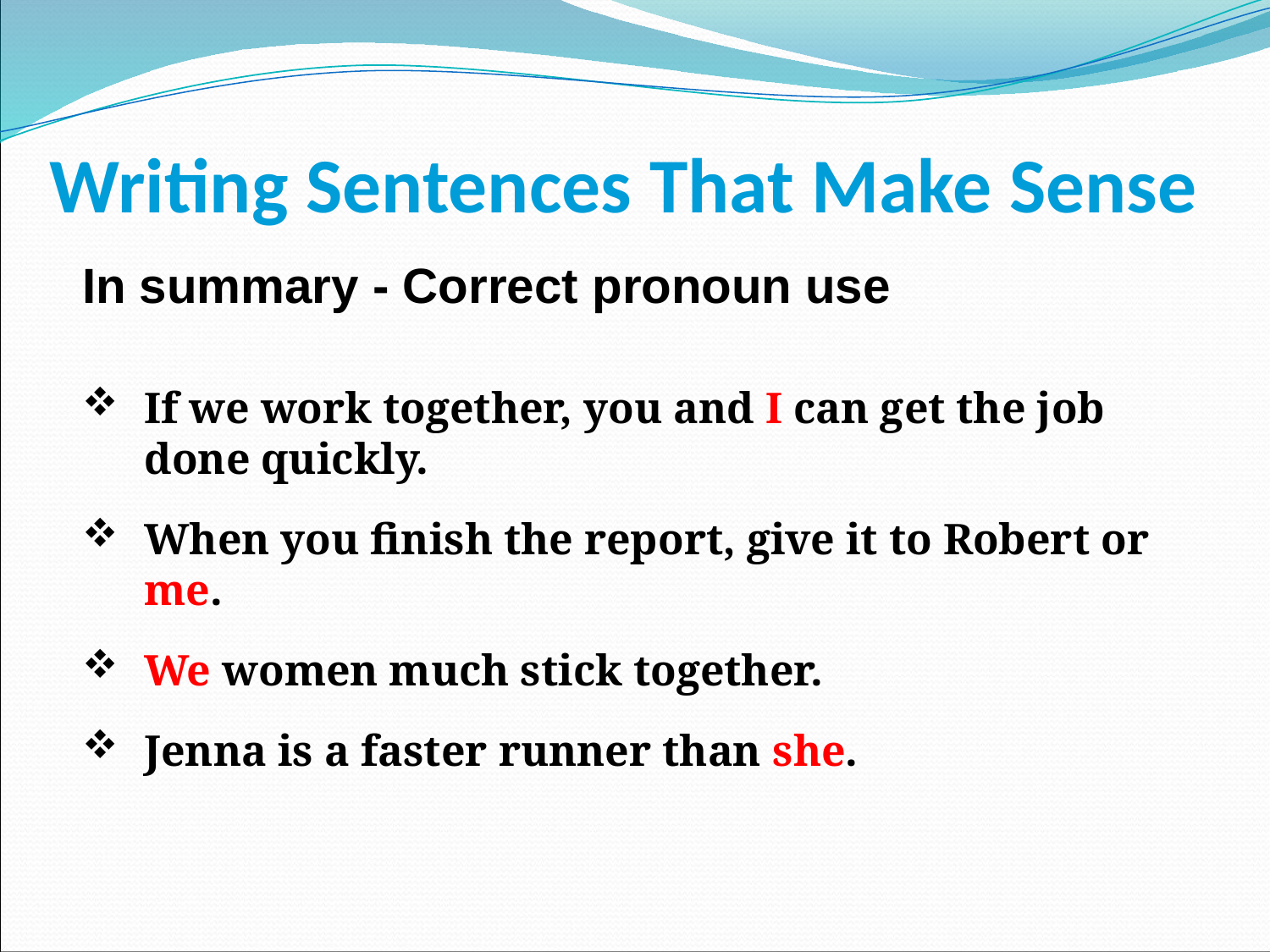

# Writing Sentences That Make Sense
In summary - Correct pronoun use

If we work together, you and I can get the job done quickly.
When you finish the report, give it to Robert or me.
We women much stick together.
Jenna is a faster runner than she.